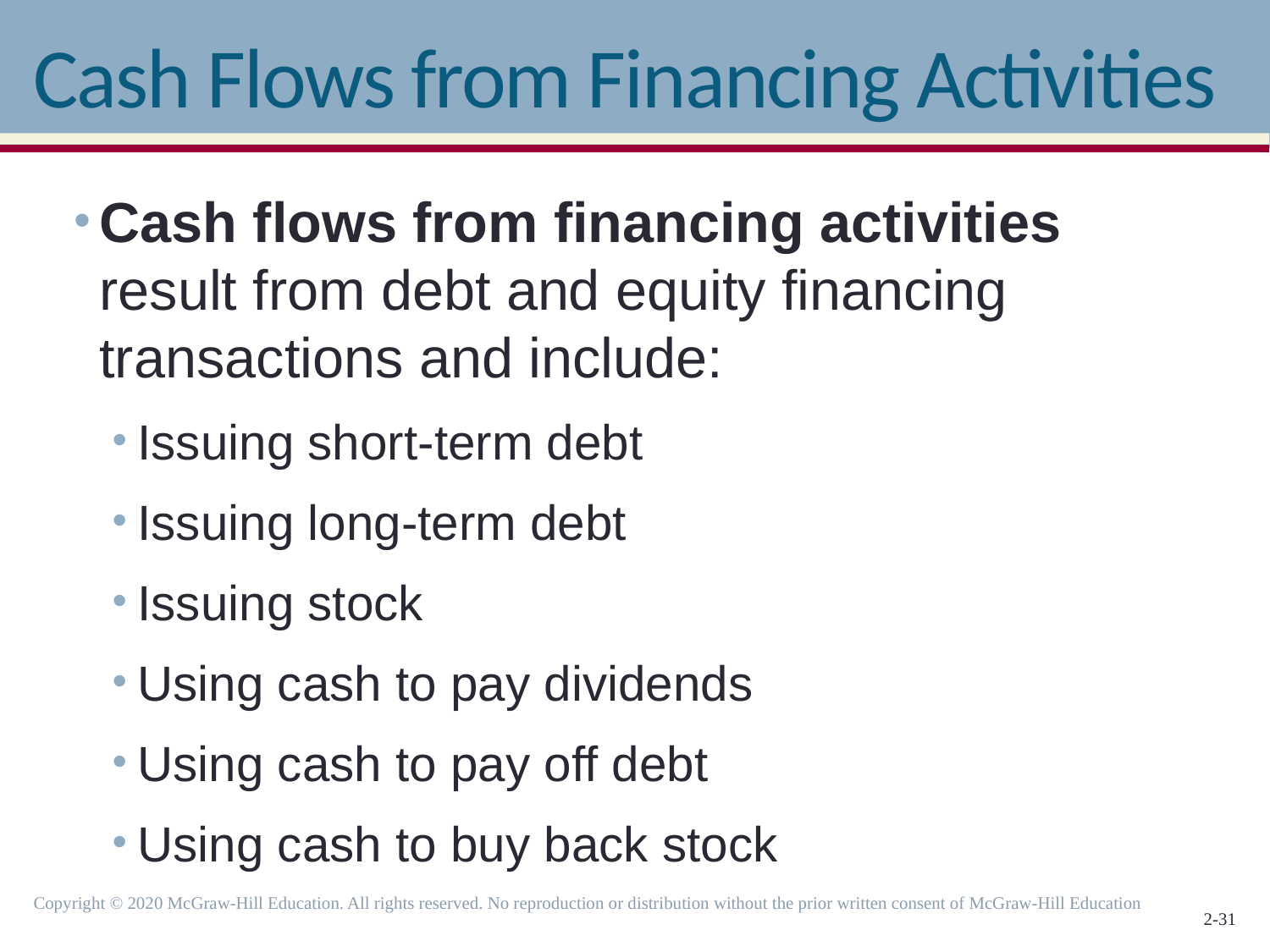

# Cash Flows from Financing Activities
Cash flows from financing activities result from debt and equity financing transactions and include:
Issuing short-term debt
Issuing long-term debt
Issuing stock
Using cash to pay dividends
Using cash to pay off debt
Using cash to buy back stock
Copyright © 2020 McGraw-Hill Education. All rights reserved. No reproduction or distribution without the prior written consent of McGraw-Hill Education